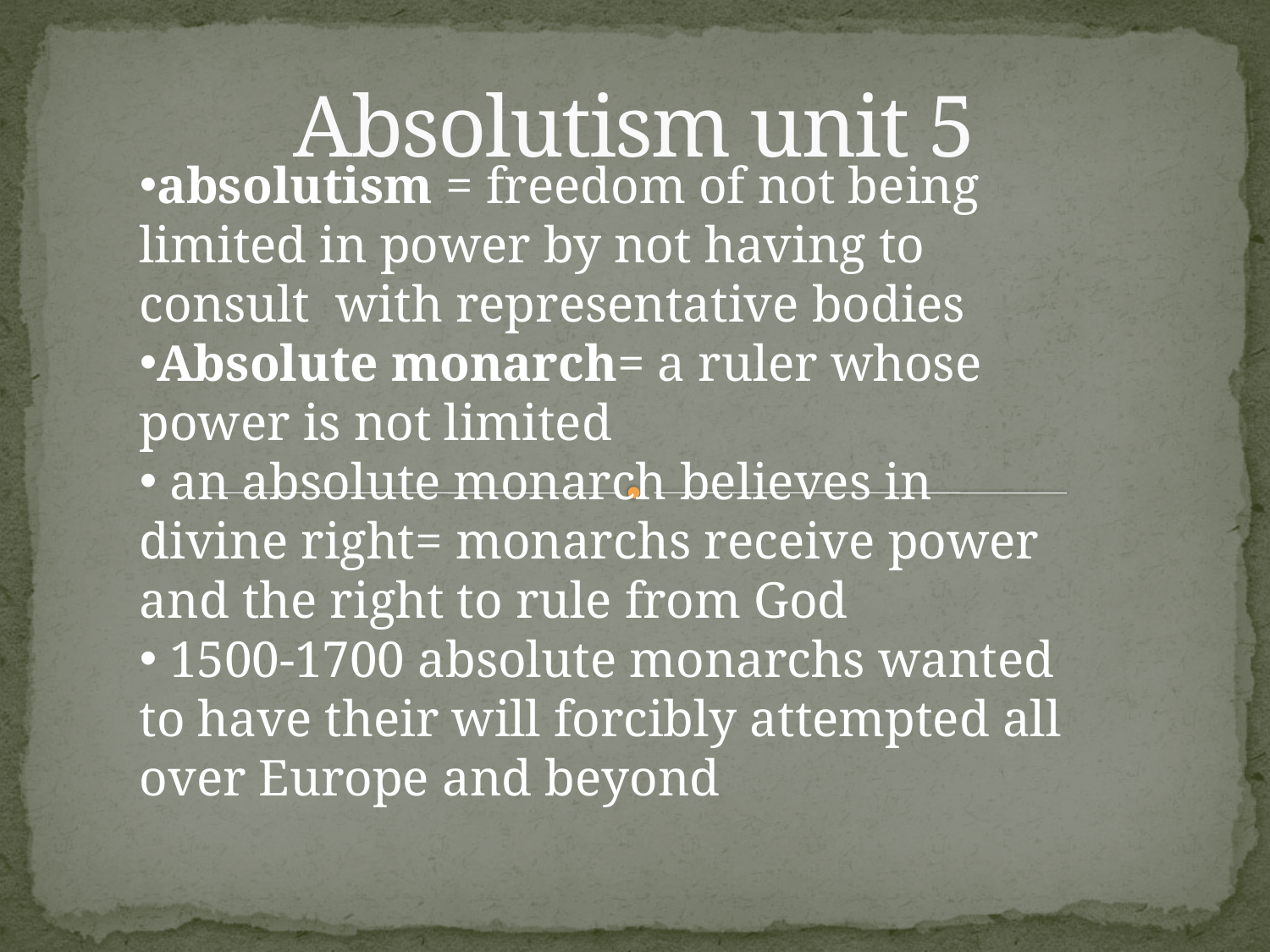

# Absolutism unit 5
absolutism = freedom of not being limited in power by not having to consult  with representative bodies
Absolute monarch= a ruler whose power is not limited
 an absolute monarch believes in divine right= monarchs receive power and the right to rule from God
 1500-1700 absolute monarchs wanted to have their will forcibly attempted all over Europe and beyond